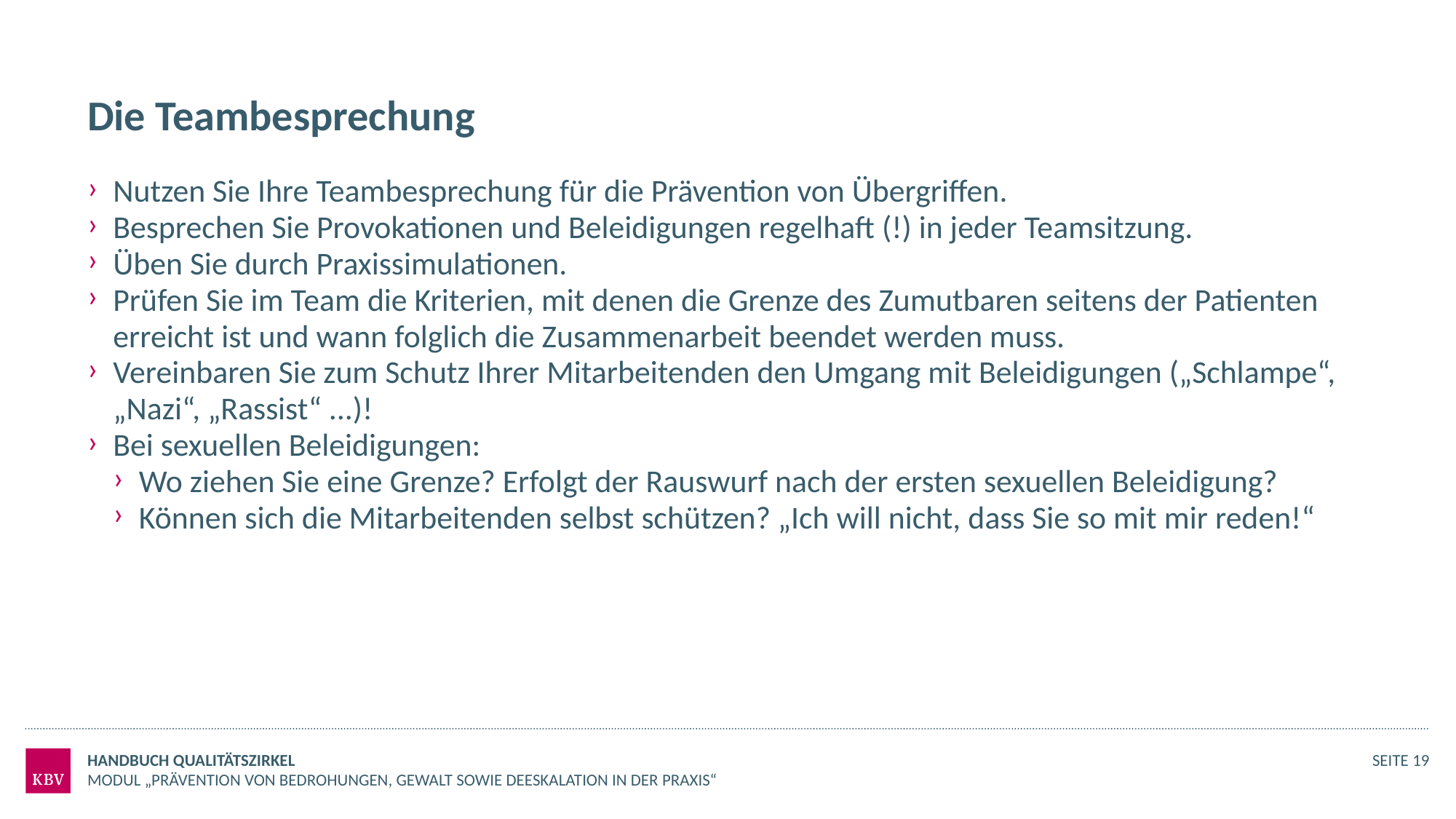

# Die Teambesprechung
Nutzen Sie Ihre Teambesprechung für die Prävention von Übergriffen.
Besprechen Sie Provokationen und Beleidigungen regelhaft (!) in jeder Teamsitzung.
Üben Sie durch Praxissimulationen.
Prüfen Sie im Team die Kriterien, mit denen die Grenze des Zumutbaren seitens der Patienten erreicht ist und wann folglich die Zusammenarbeit beendet werden muss.
Vereinbaren Sie zum Schutz Ihrer Mitarbeitenden den Umgang mit Beleidigungen („Schlampe“, „Nazi“, „Rassist“ ...)!
Bei sexuellen Beleidigungen:
Wo ziehen Sie eine Grenze? Erfolgt der Rauswurf nach der ersten sexuellen Beleidigung?
Können sich die Mitarbeitenden selbst schützen? „Ich will nicht, dass Sie so mit mir reden!“
Handbuch Qualitätszirkel
Seite 19
Modul „Prävention von Bedrohungen, Gewalt sowie Deeskalation in der Praxis“